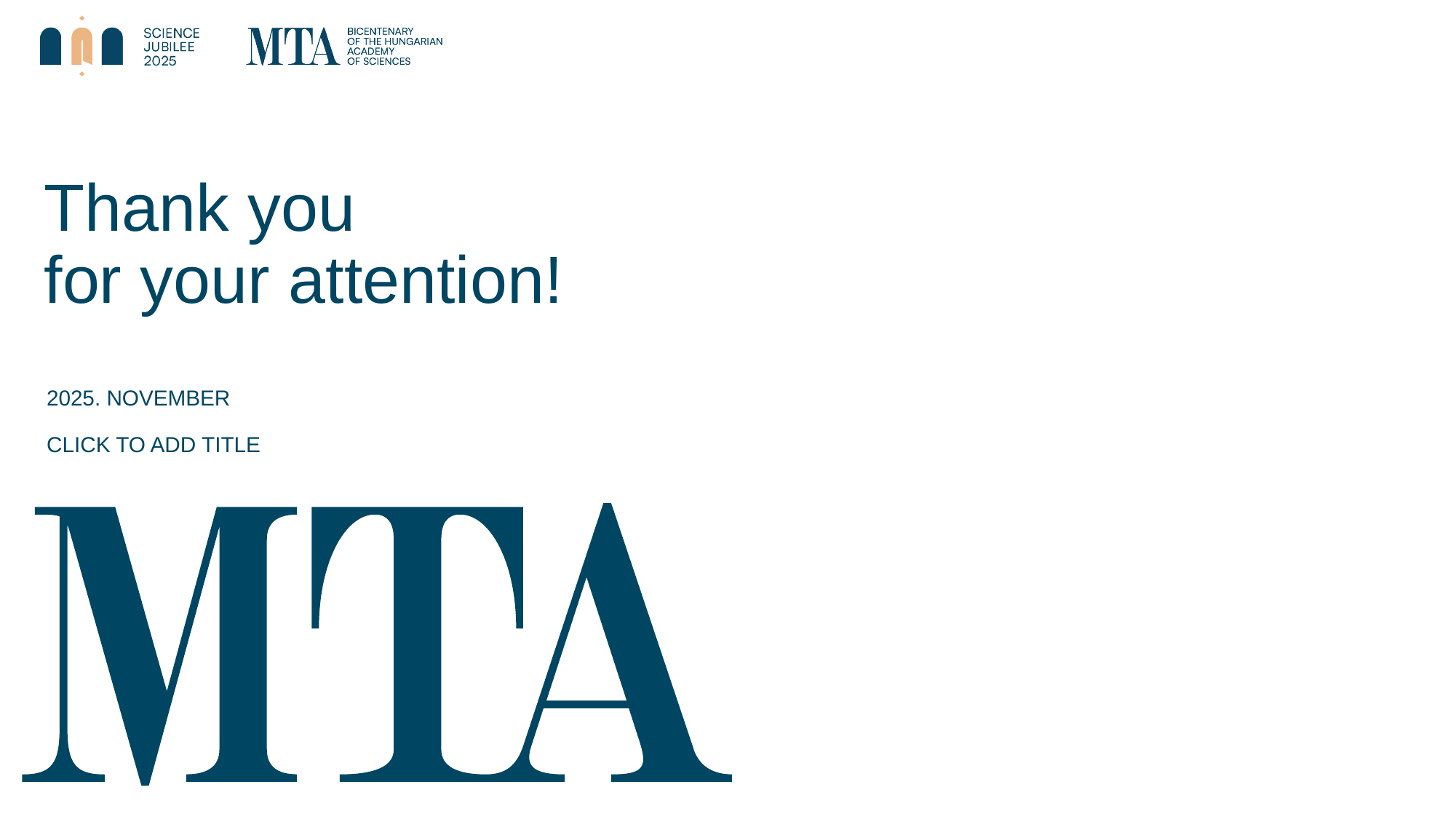

Thank you
for your attention!
2025. NOVEMBER
CLICK TO ADD TITLE